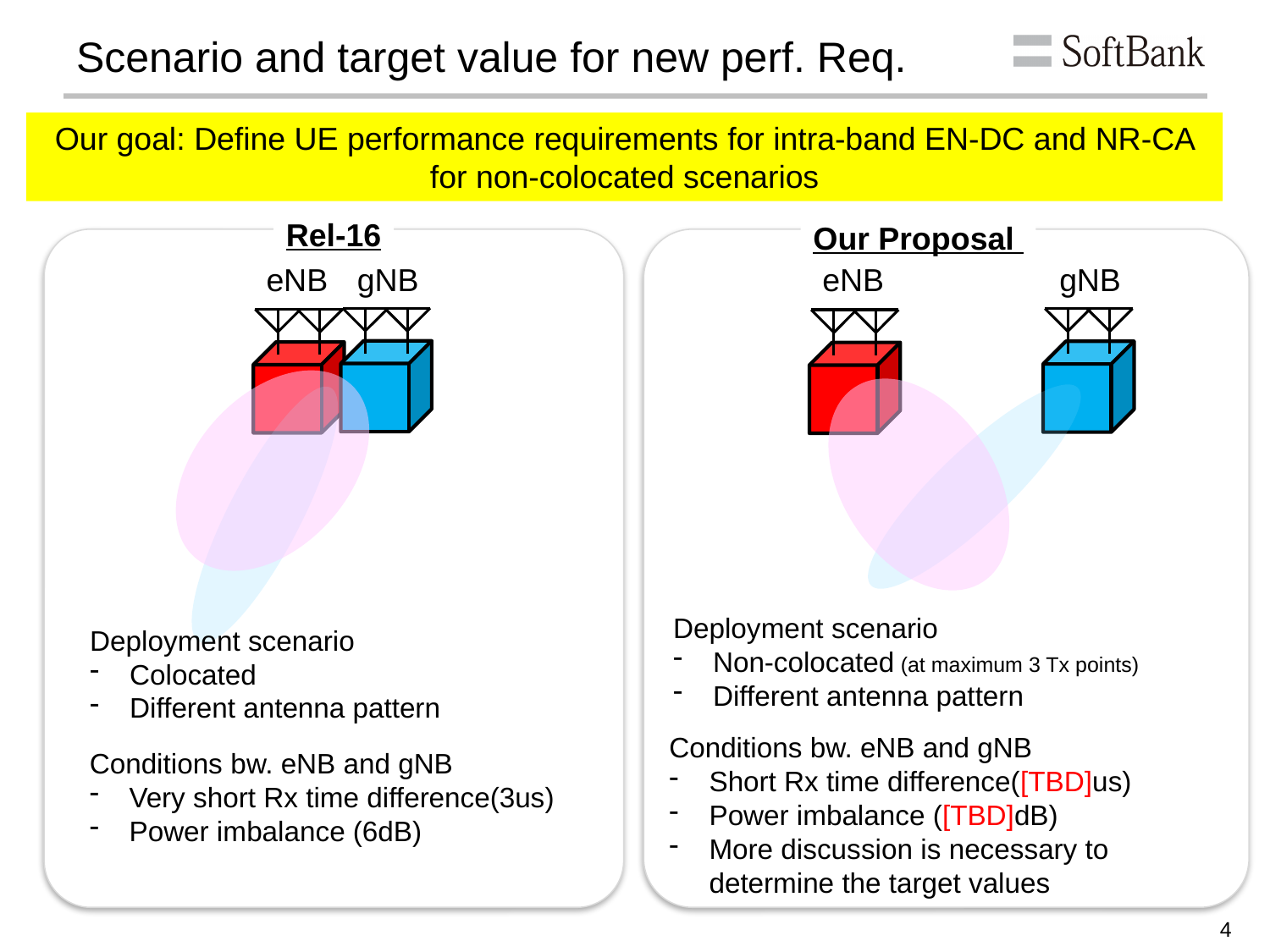

# Scenario and target value for new perf. Req.
Our goal: Define UE performance requirements for intra-band EN-DC and NR-CA for non-colocated scenarios
Rel-16

eNB
gNB

Deployment scenario
Colocated
Different antenna pattern
Conditions bw. eNB and gNB
Very short Rx time difference(3us)
Power imbalance (6dB)
Our Proposal

eNB
gNB

Deployment scenario
Non-colocated (at maximum 3 Tx points)
Different antenna pattern
Conditions bw. eNB and gNB
Short Rx time difference([TBD]us)
Power imbalance ([TBD]dB)
More discussion is necessary to determine the target values